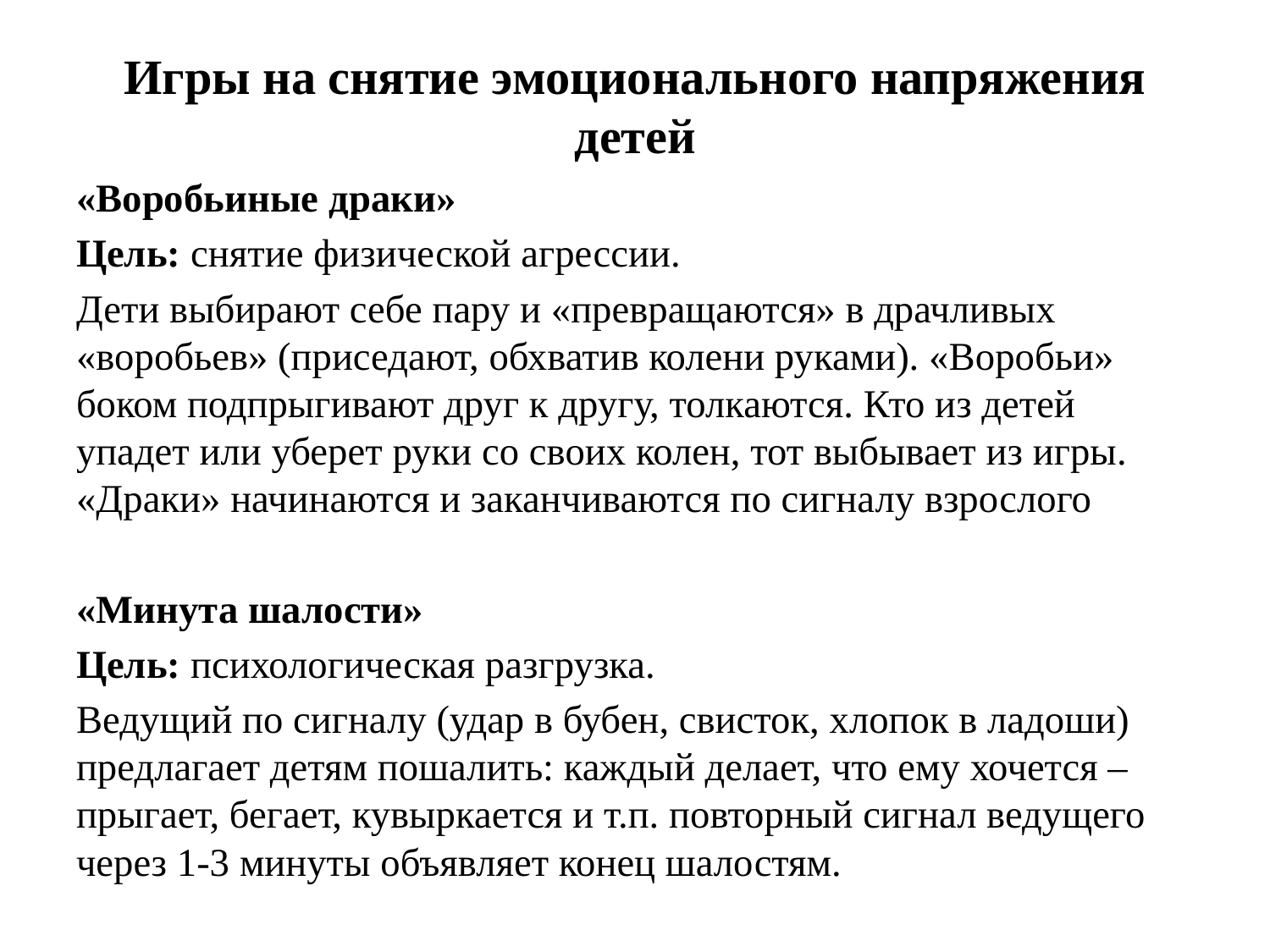

# Игры на снятие эмоционального напряжения детей
«Воробьиные драки»
Цель: снятие физической агрессии.
Дети выбирают себе пару и «превращаются» в драчливых «воробьев» (приседают, обхватив колени руками). «Воробьи» боком подпрыгивают друг к другу, толкаются. Кто из детей упадет или уберет руки со своих колен, тот выбывает из игры. «Драки» начинаются и заканчиваются по сигналу взрослого

«Минута шалости»
Цель: психологическая разгрузка.
Ведущий по сигналу (удар в бубен, свисток, хлопок в ладоши) предлагает детям пошалить: каждый делает, что ему хочется – прыгает, бегает, кувыркается и т.п. повторный сигнал ведущего через 1-3 минуты объявляет конец шалостям.